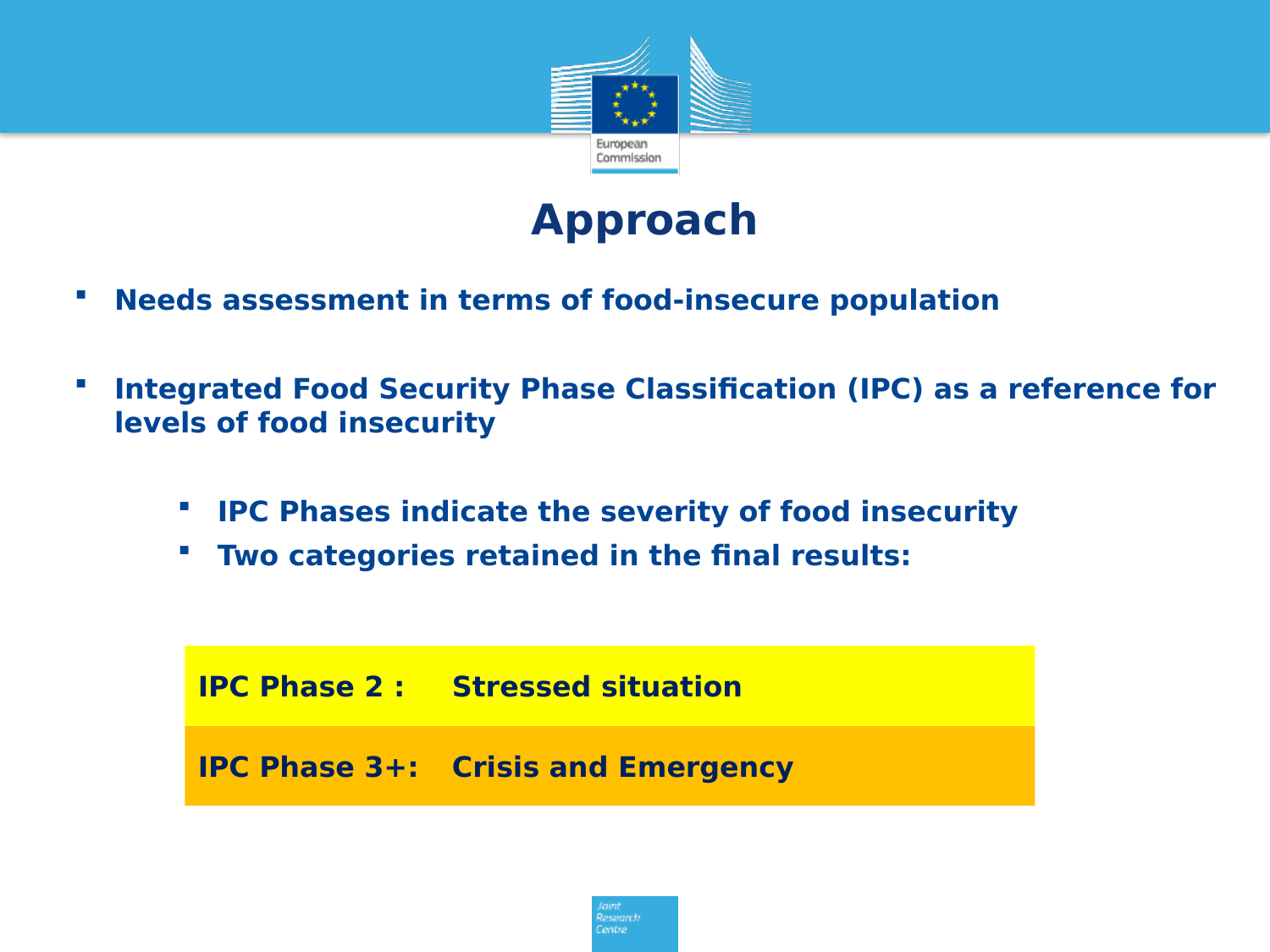

Approach
Needs assessment in terms of food-insecure population

Integrated Food Security Phase Classification (IPC) as a reference for levels of food insecurity

IPC Phases indicate the severity of food insecurity
Two categories retained in the final results:

IPC Phase 2 : 	Stressed situation
IPC Phase 3+: 	Crisis and Emergency